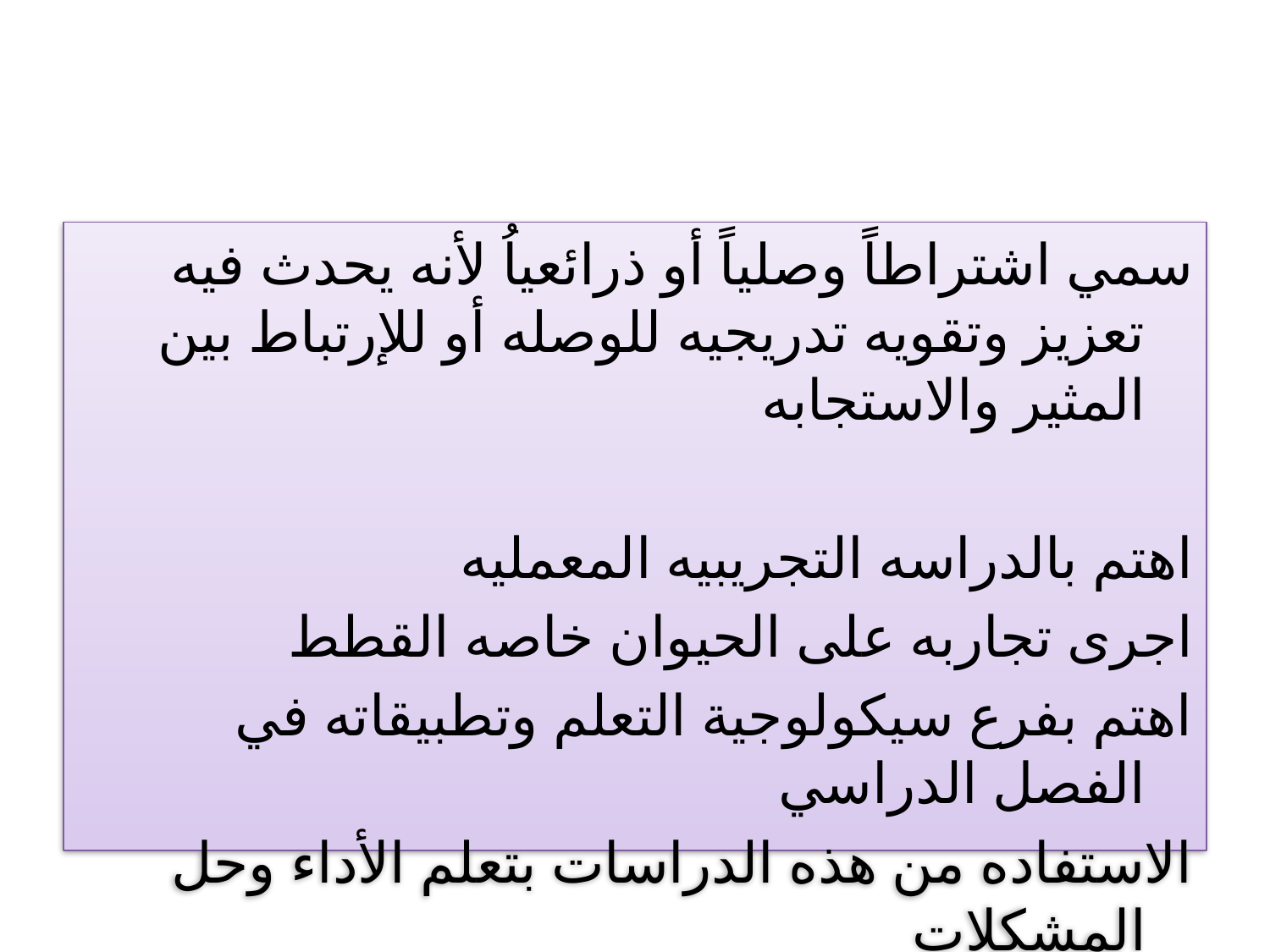

سمي اشتراطاً وصلياً أو ذرائعياُ لأنه يحدث فيه تعزيز وتقويه تدريجيه للوصله أو للإرتباط بين المثير والاستجابه

اهتم بالدراسه التجريبيه المعمليه
اجرى تجاربه على الحيوان خاصه القطط
اهتم بفرع سيكولوجية التعلم وتطبيقاته في الفصل الدراسي
الاستفاده من هذه الدراسات بتعلم الأداء وحل المشكلات